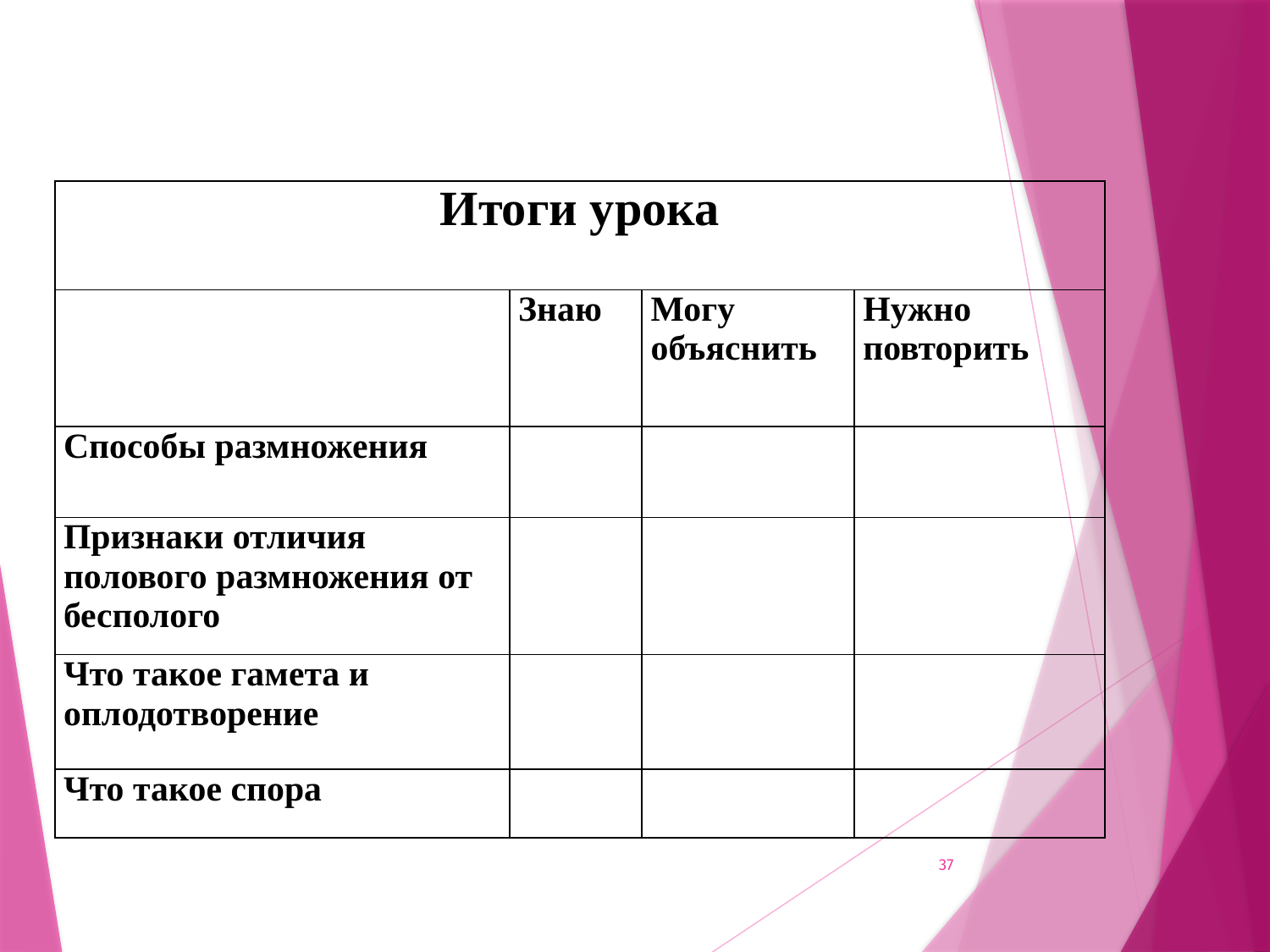

#
| Итоги урока |  |  |  |
| --- | --- | --- | --- |
|  | Знаю | Могу объяснить | Нужно повторить |
| Способы размножения |  |  |  |
| Признаки отличия полового размножения от бесполого |  |  |  |
| Что такое гамета и оплодотворение |  |  |  |
| Что такое спора |  |  |  |
37